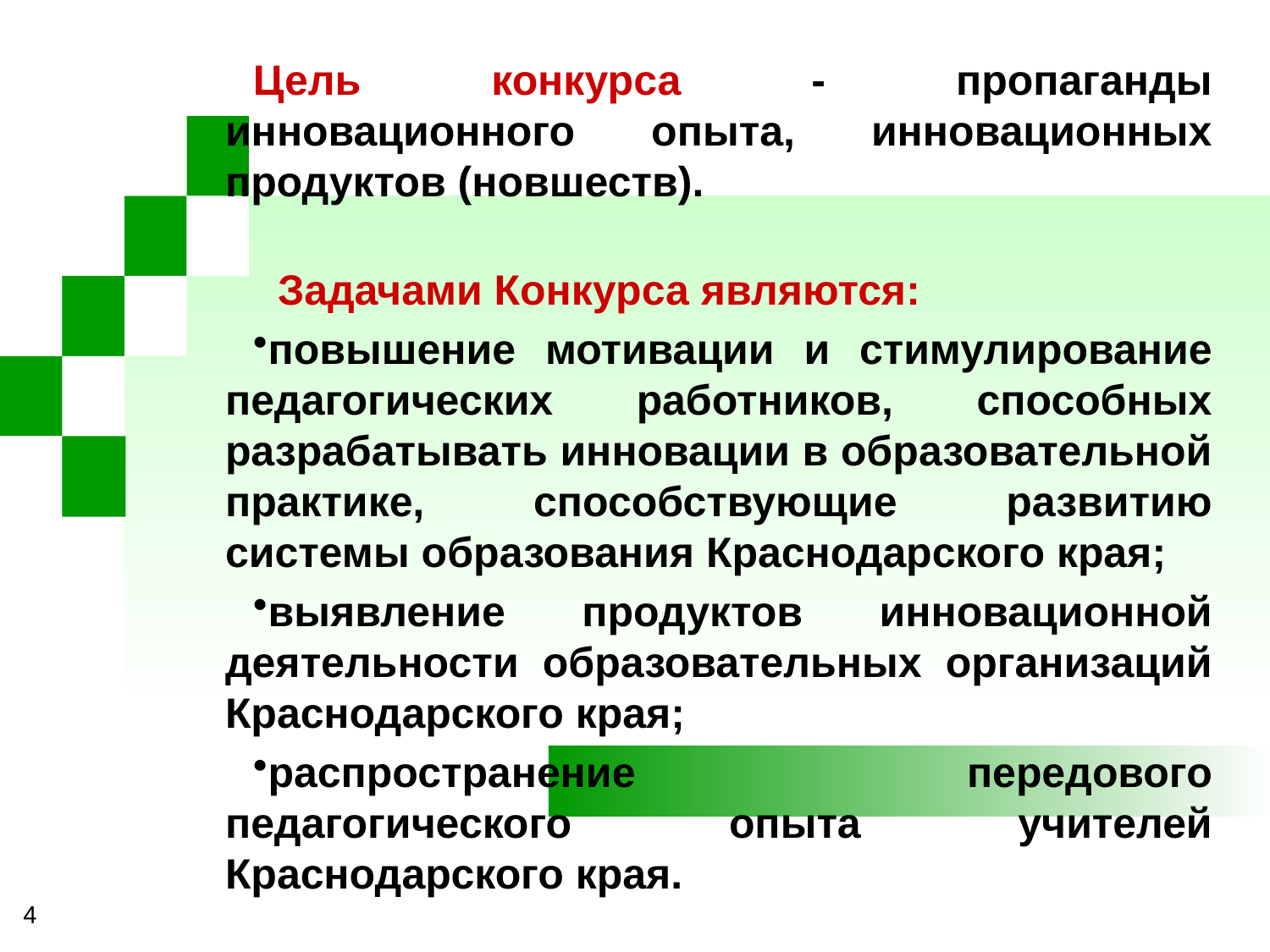

Цель конкурса - пропаганды инновационного опыта, инновационных продуктов (новшеств).

Задачами Конкурса являются:
повышение мотивации и стимулирование педагогических работников, способных разрабатывать инновации в образовательной практике, способствующие развитию системы образования Краснодарского края;
выявление продуктов инновационной деятельности образовательных организаций Краснодарского края;
распространение передового педагогического опыта учителей Краснодарского края.

4